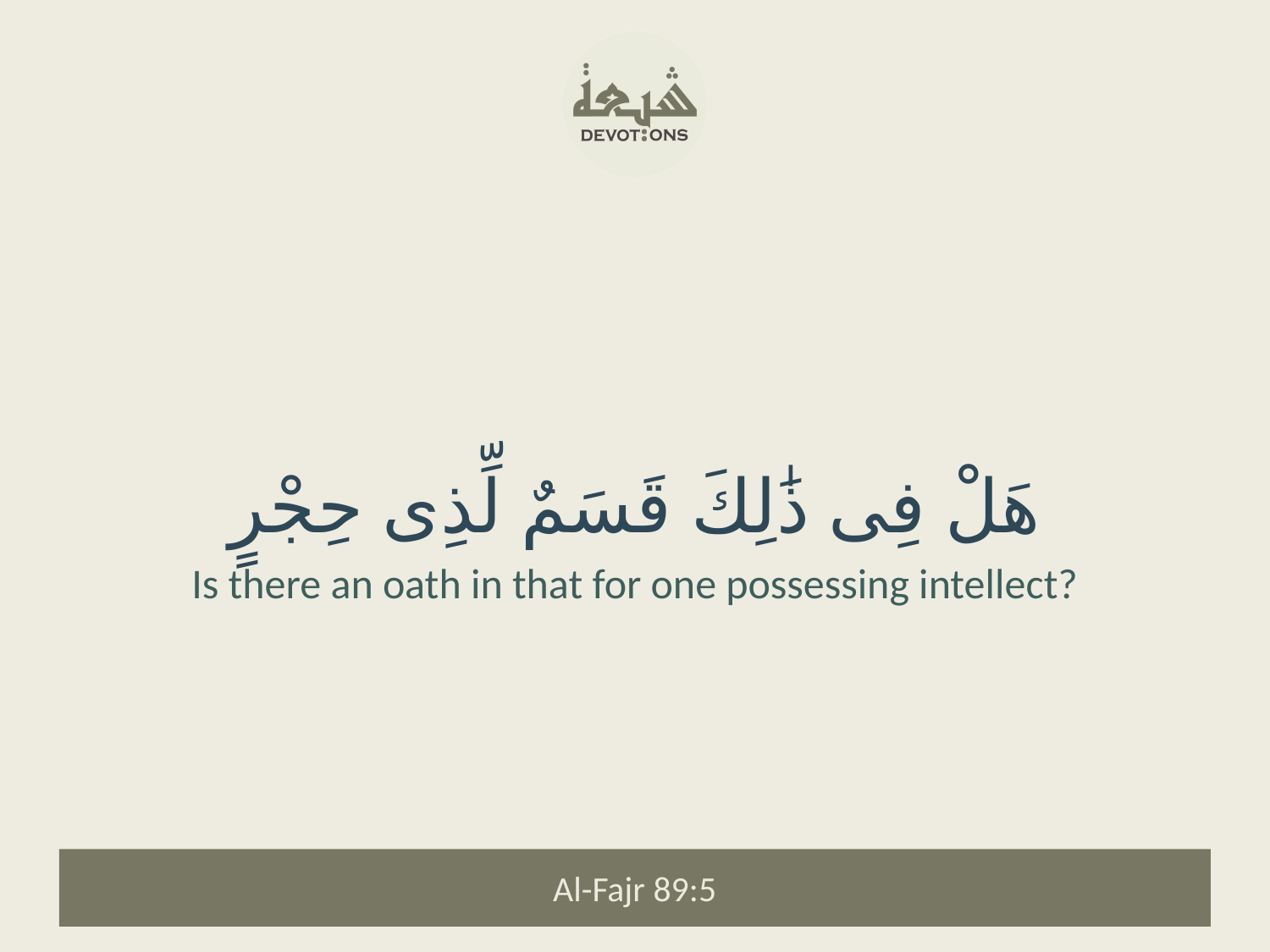

هَلْ فِى ذَٰلِكَ قَسَمٌ لِّذِى حِجْرٍ
Is there an oath in that for one possessing intellect?
Al-Fajr 89:5